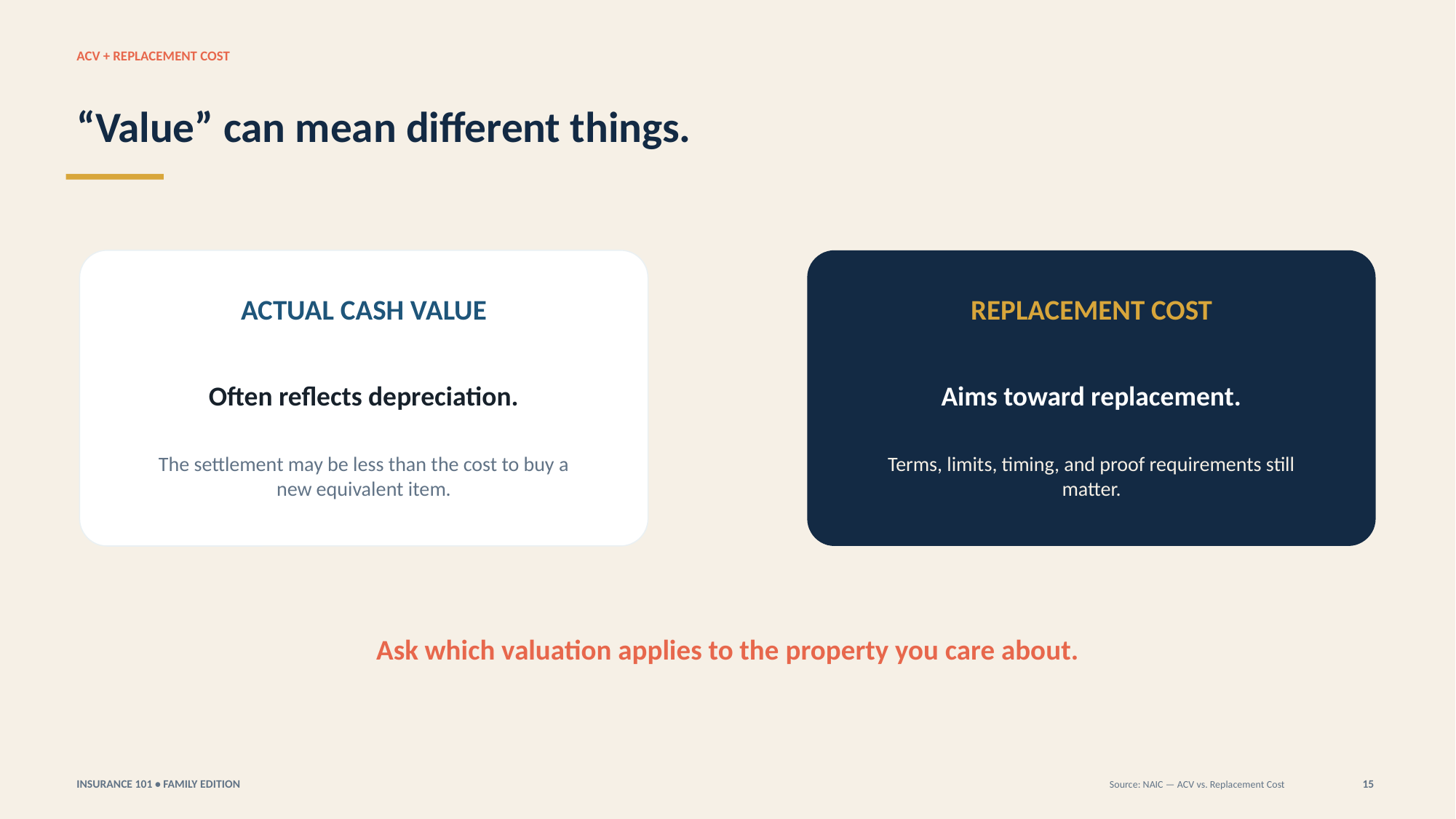

ACV + REPLACEMENT COST
“Value” can mean different things.

ACTUAL CASH VALUE
REPLACEMENT COST
Often reflects depreciation.
Aims toward replacement.
The settlement may be less than the cost to buy a new equivalent item.
Terms, limits, timing, and proof requirements still matter.
Ask which valuation applies to the property you care about.
INSURANCE 101 • FAMILY EDITION
Source: NAIC — ACV vs. Replacement Cost
15